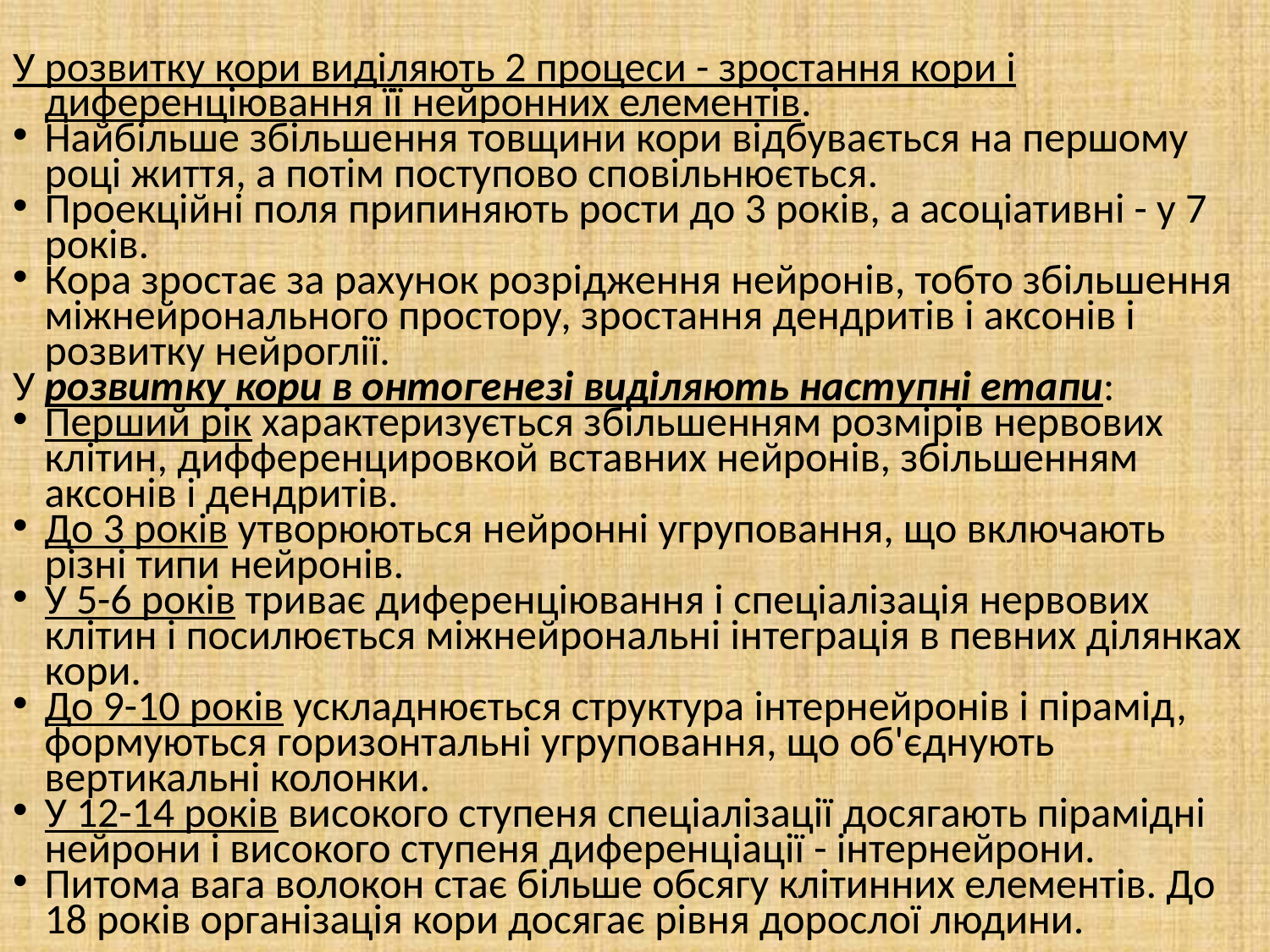

У розвитку кори виділяють 2 процеси - зростання кори і диференціювання її нейронних елементів.
Найбільше збільшення товщини кори відбувається на першому році життя, а потім поступово сповільнюється.
Проекційні поля припиняють рости до 3 років, а асоціативні - у 7 років.
Кора зростає за рахунок розрідження нейронів, тобто збільшення міжнейронального простору, зростання дендритів і аксонів і розвитку нейроглії.
У розвитку кори в онтогенезі виділяють наступні етапи:
Перший рік характеризується збільшенням розмірів нервових клітин, дифференцировкой вставних нейронів, збільшенням аксонів і дендритів.
До 3 років утворюються нейронні угруповання, що включають різні типи нейронів.
У 5-6 років триває диференціювання і спеціалізація нервових клітин і посилюється міжнейрональні інтеграція в певних ділянках кори.
До 9-10 років ускладнюється структура інтернейронів і пірамід, формуються горизонтальні угруповання, що об'єднують вертикальні колонки.
У 12-14 років високого ступеня спеціалізації досягають пірамідні нейрони і високого ступеня диференціації - інтернейрони.
Питома вага волокон стає більше обсягу клітинних елементів. До 18 років організація кори досягає рівня дорослої людини.